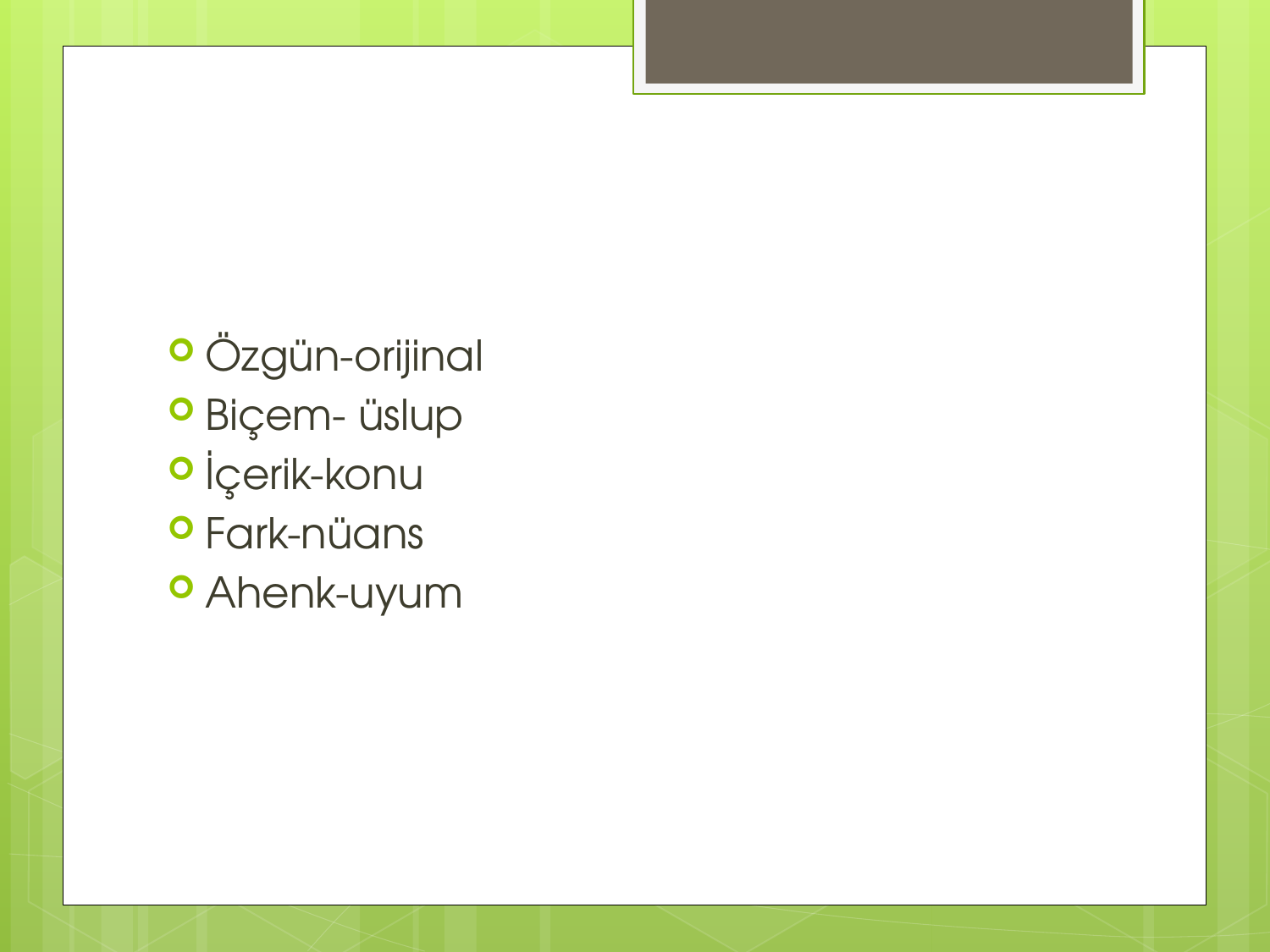

#
Özgün-orijinal
Biçem- üslup
İçerik-konu
Fark-nüans
Ahenk-uyum